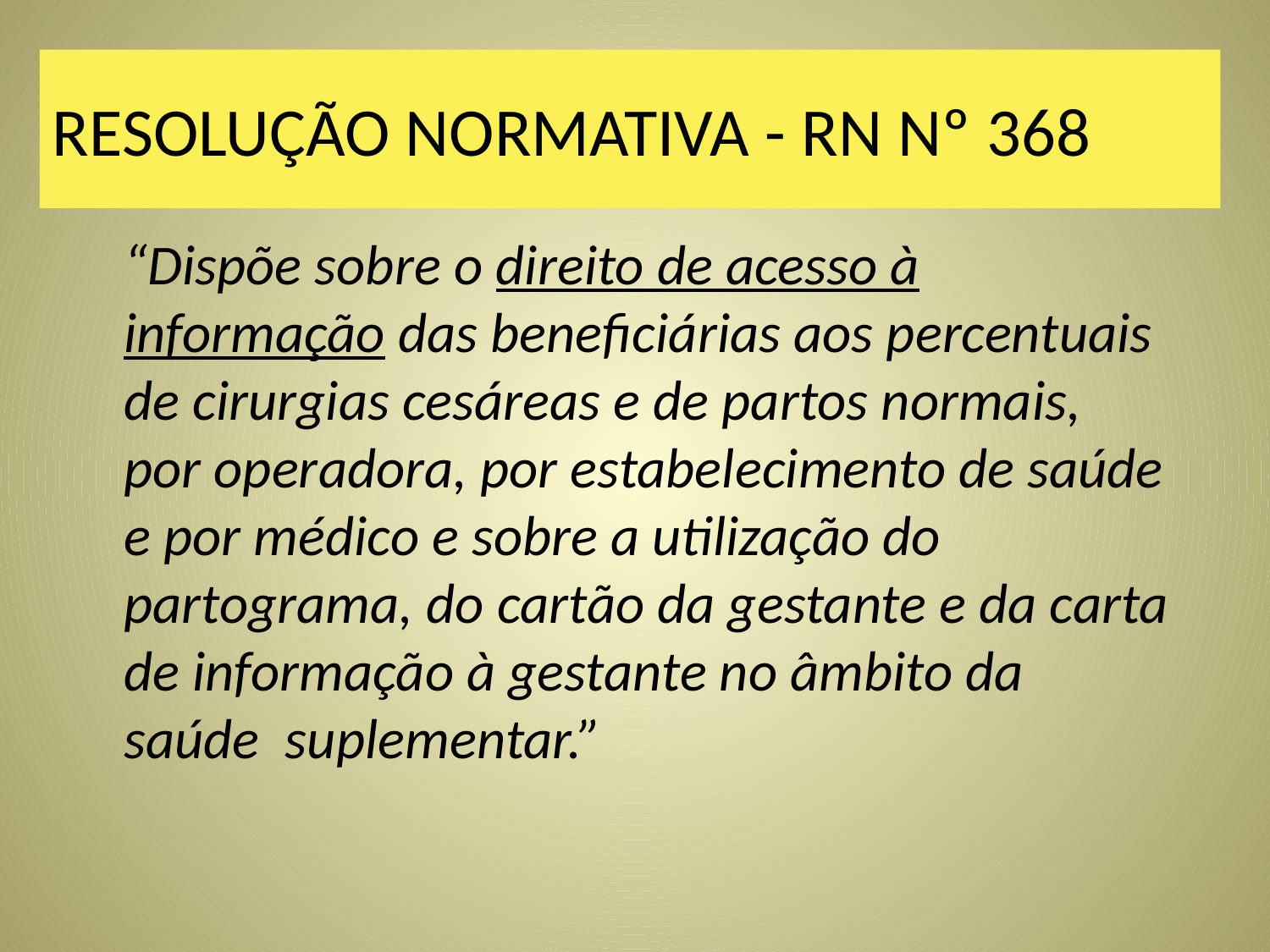

# RESOLUÇÃO NORMATIVA - RN Nº 368
	“Dispõe sobre o direito de acesso à informação das beneficiárias aos percentuais de cirurgias cesáreas e de partos normais, por operadora, por estabelecimento de saúde e por médico e sobre a utilização do partograma, do cartão da gestante e da carta de informação à gestante no âmbito da saúde  suplementar.”